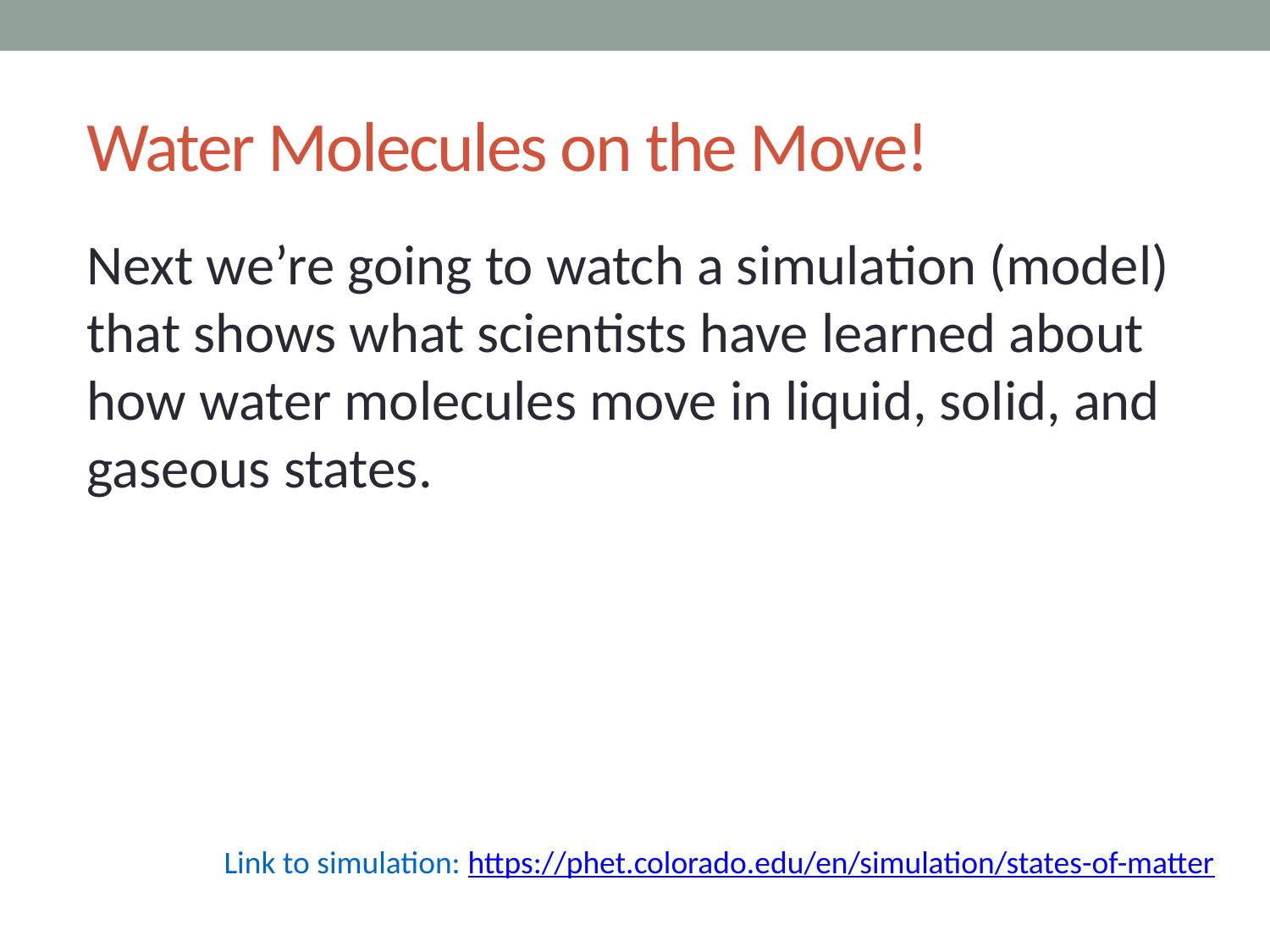

# Water Molecules on the Move!
Next we’re going to watch a simulation (model) that shows what scientists have learned about how water molecules move in liquid, solid, and gaseous states.

Link to simulation: https://phet.colorado.edu/en/simulation/states-of-matter